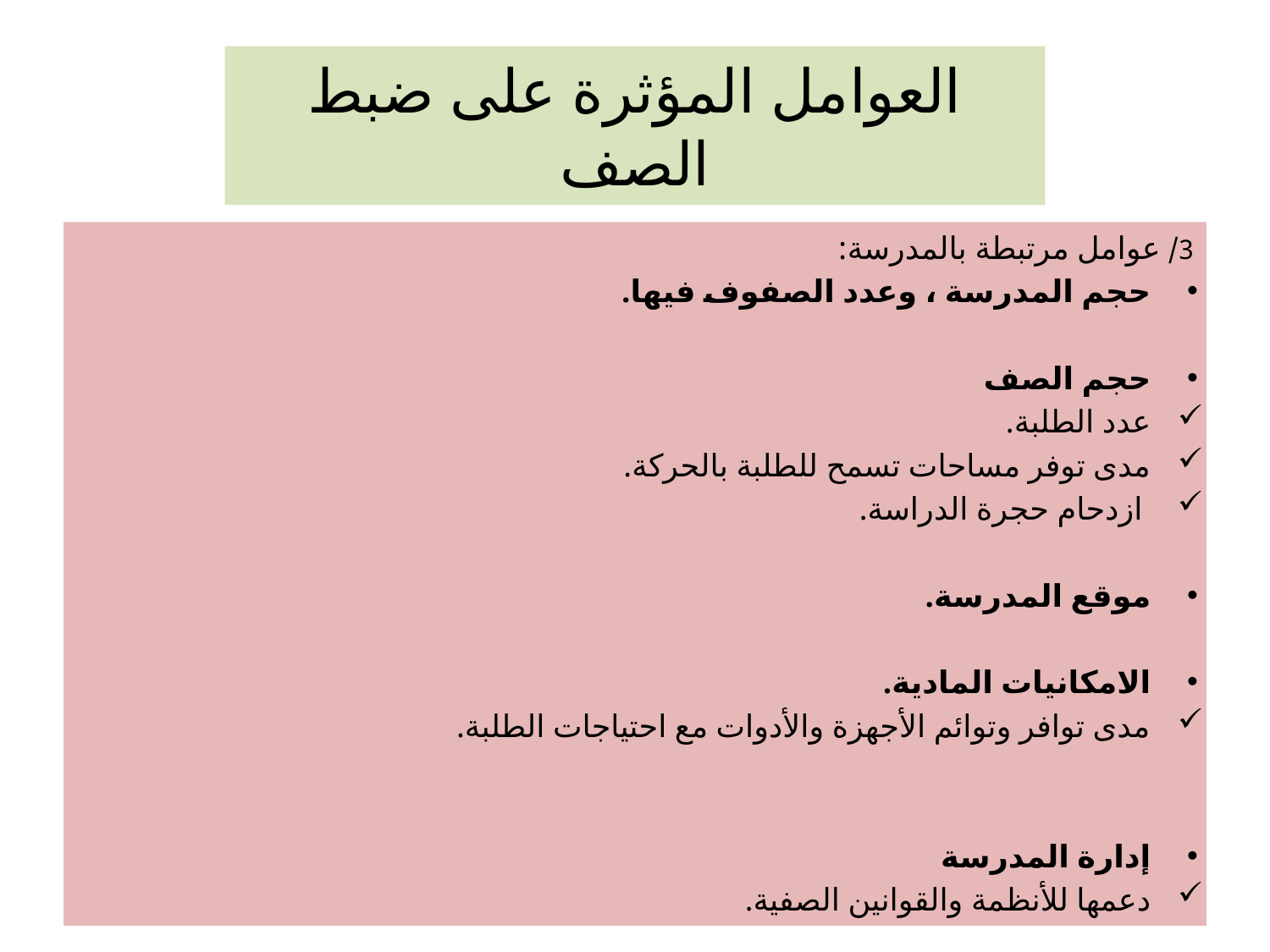

# العوامل المؤثرة على ضبط الصف
3/ عوامل مرتبطة بالمدرسة:
حجم المدرسة ، وعدد الصفوف فيها.

حجم الصف
عدد الطلبة.
مدى توفر مساحات تسمح للطلبة بالحركة.
 ازدحام حجرة الدراسة.

موقع المدرسة.

الامكانيات المادية.
مدى توافر وتوائم الأجهزة والأدوات مع احتياجات الطلبة.

إدارة المدرسة
دعمها للأنظمة والقوانين الصفية.